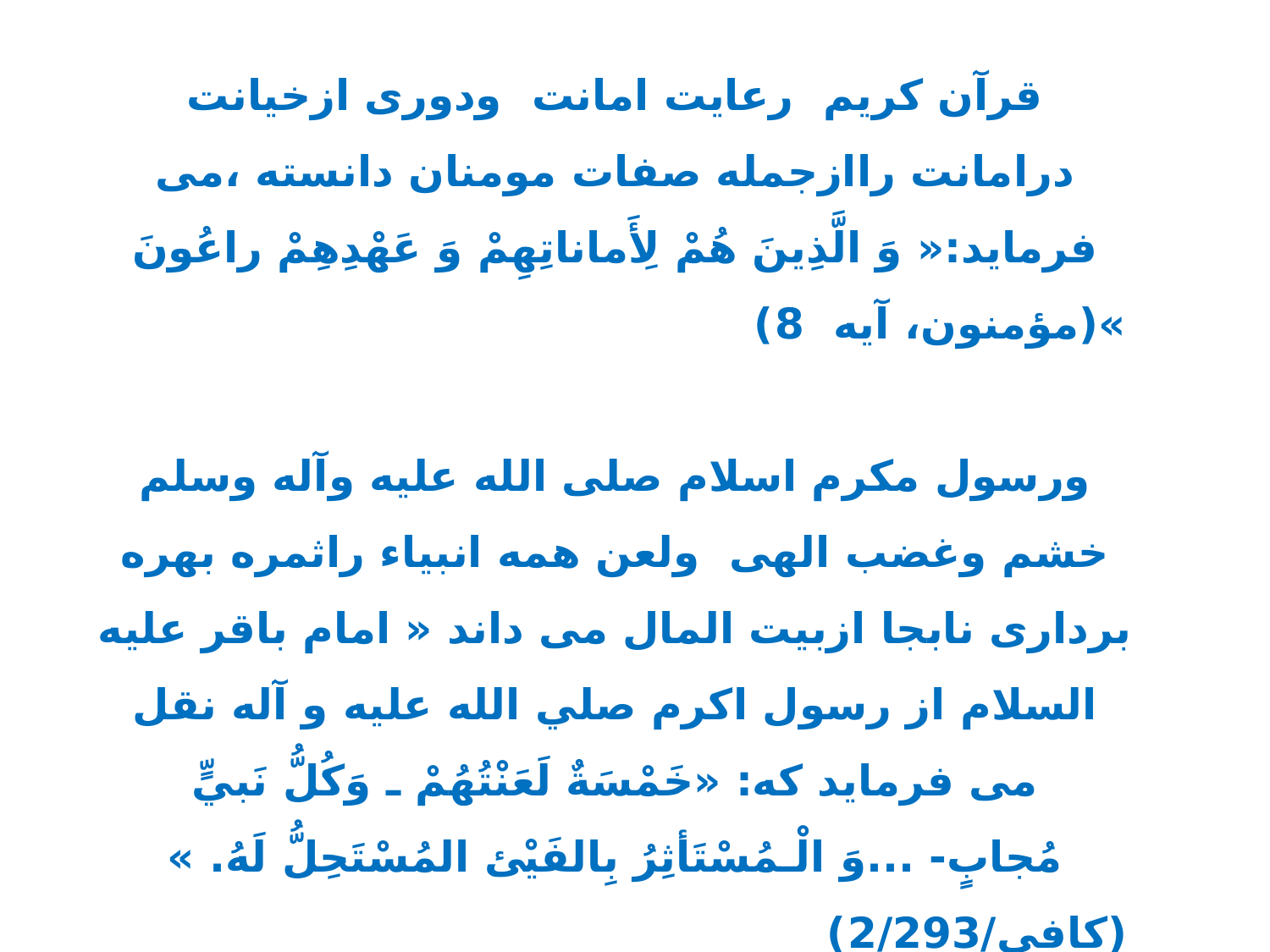

قرآن کریم  رعایت امانت  ودوری ازخیانت درامانت راازجمله صفات مومنان دانسته ،می فرماید:« وَ الَّذِينَ هُمْ لِأَماناتِهِمْ وَ عَهْدِهِمْ راعُونَ »(مؤمنون، آیه  8)                                                                                                          ورسول مکرم اسلام صلی الله علیه وآله وسلم خشم وغضب الهی  ولعن همه انبیاء راثمره بهره برداری نابجا ازبیت المال می داند « امام باقر عليه السلام از رسول اكرم صلي الله عليه و آله نقل مى فرماید كه: «خَمْسَةٌ لَعَنْتُهُمْ ـ وَكُلُّ نَبيٍّ مُجابٍ- ...وَ الْـمُسْتَأثِرُ بِالفَيْئ المُسْتَحِلُّ لَهُ. » (کافی/2/293)                                                                                                                     پنج كس اند كه من و هرپيامبر مستجاب الدعوه اى، آنان را لعنت كرده است: ...ازجمله كسى كه اموال عمومى را، به خود منحصر سازد و تصرّف در آن را به نفع خود حلال شمارد.